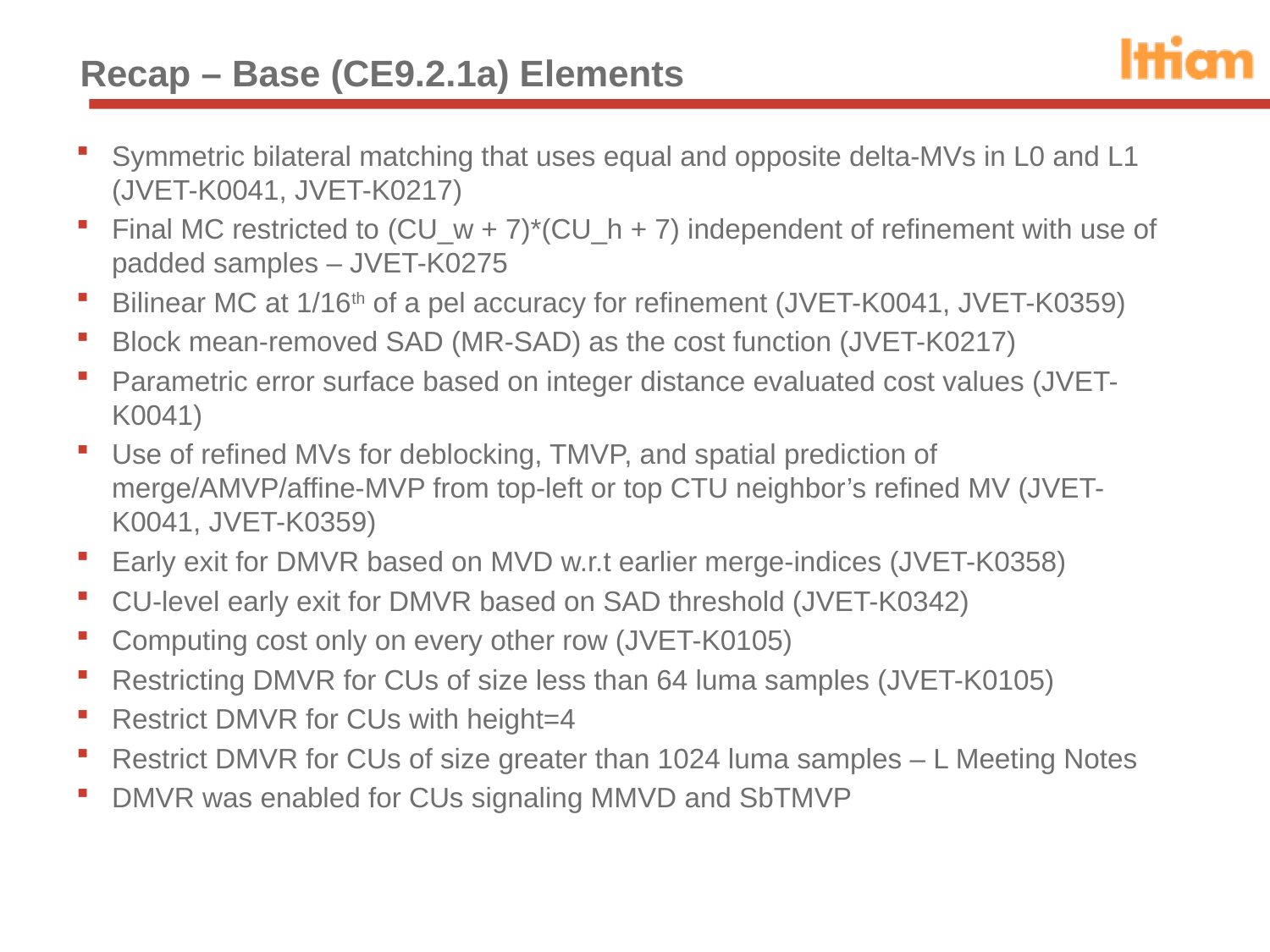

# Recap – Base (CE9.2.1a) Elements
Symmetric bilateral matching that uses equal and opposite delta-MVs in L0 and L1 (JVET-K0041, JVET-K0217)
Final MC restricted to (CU_w + 7)*(CU_h + 7) independent of refinement with use of padded samples – JVET-K0275
Bilinear MC at 1/16th of a pel accuracy for refinement (JVET-K0041, JVET-K0359)
Block mean-removed SAD (MR-SAD) as the cost function (JVET-K0217)
Parametric error surface based on integer distance evaluated cost values (JVET-K0041)
Use of refined MVs for deblocking, TMVP, and spatial prediction of merge/AMVP/affine-MVP from top-left or top CTU neighbor’s refined MV (JVET-K0041, JVET-K0359)
Early exit for DMVR based on MVD w.r.t earlier merge-indices (JVET-K0358)
CU-level early exit for DMVR based on SAD threshold (JVET-K0342)
Computing cost only on every other row (JVET-K0105)
Restricting DMVR for CUs of size less than 64 luma samples (JVET-K0105)
Restrict DMVR for CUs with height=4
Restrict DMVR for CUs of size greater than 1024 luma samples – L Meeting Notes
DMVR was enabled for CUs signaling MMVD and SbTMVP